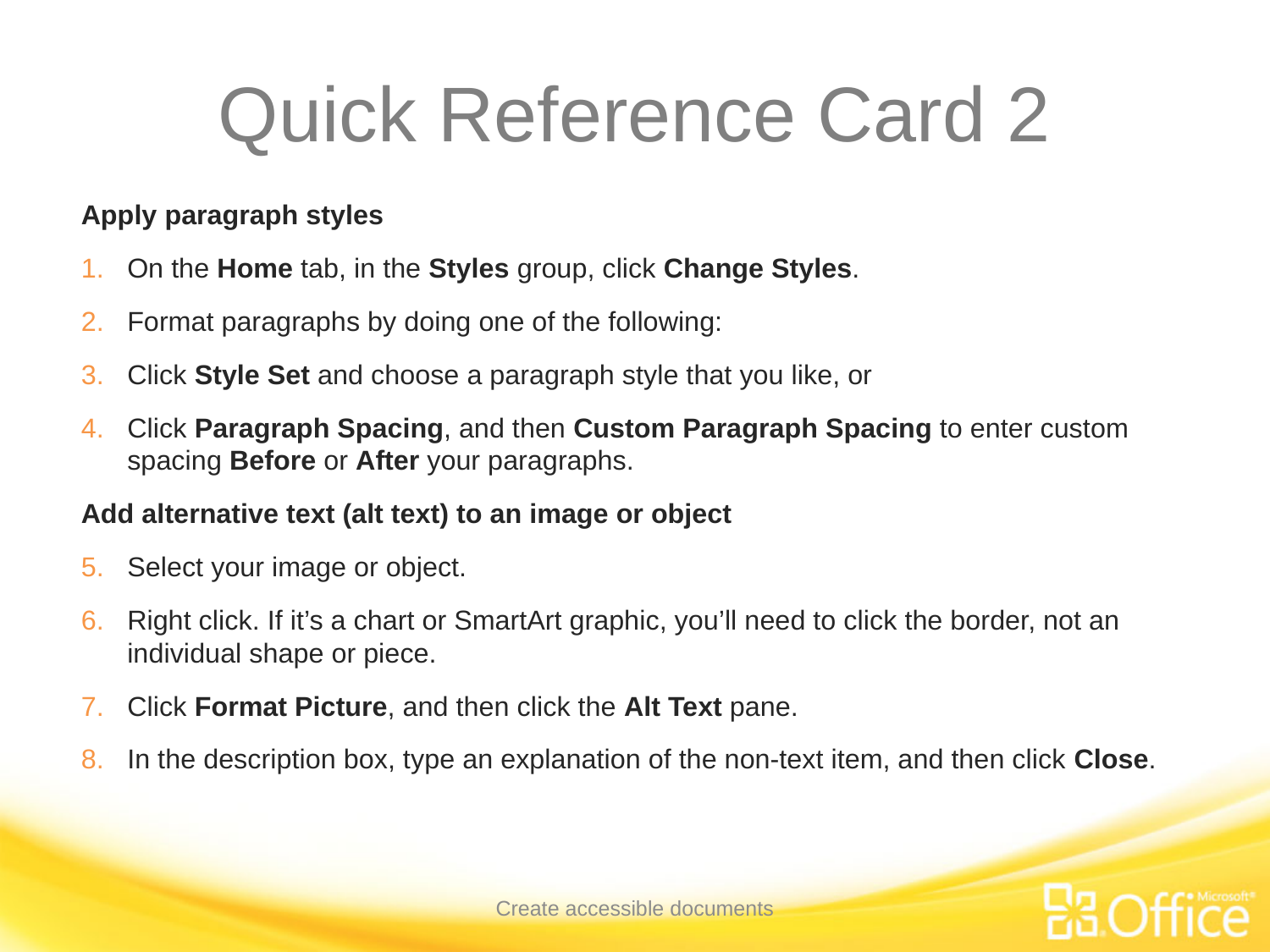

# Quick Reference Card 2
Apply paragraph styles
On the Home tab, in the Styles group, click Change Styles.
Format paragraphs by doing one of the following:
Click Style Set and choose a paragraph style that you like, or
Click Paragraph Spacing, and then Custom Paragraph Spacing to enter custom spacing Before or After your paragraphs.
Add alternative text (alt text) to an image or object
Select your image or object.
Right click. If it’s a chart or SmartArt graphic, you’ll need to click the border, not an individual shape or piece.
Click Format Picture, and then click the Alt Text pane.
In the description box, type an explanation of the non-text item, and then click Close.

Create accessible documents